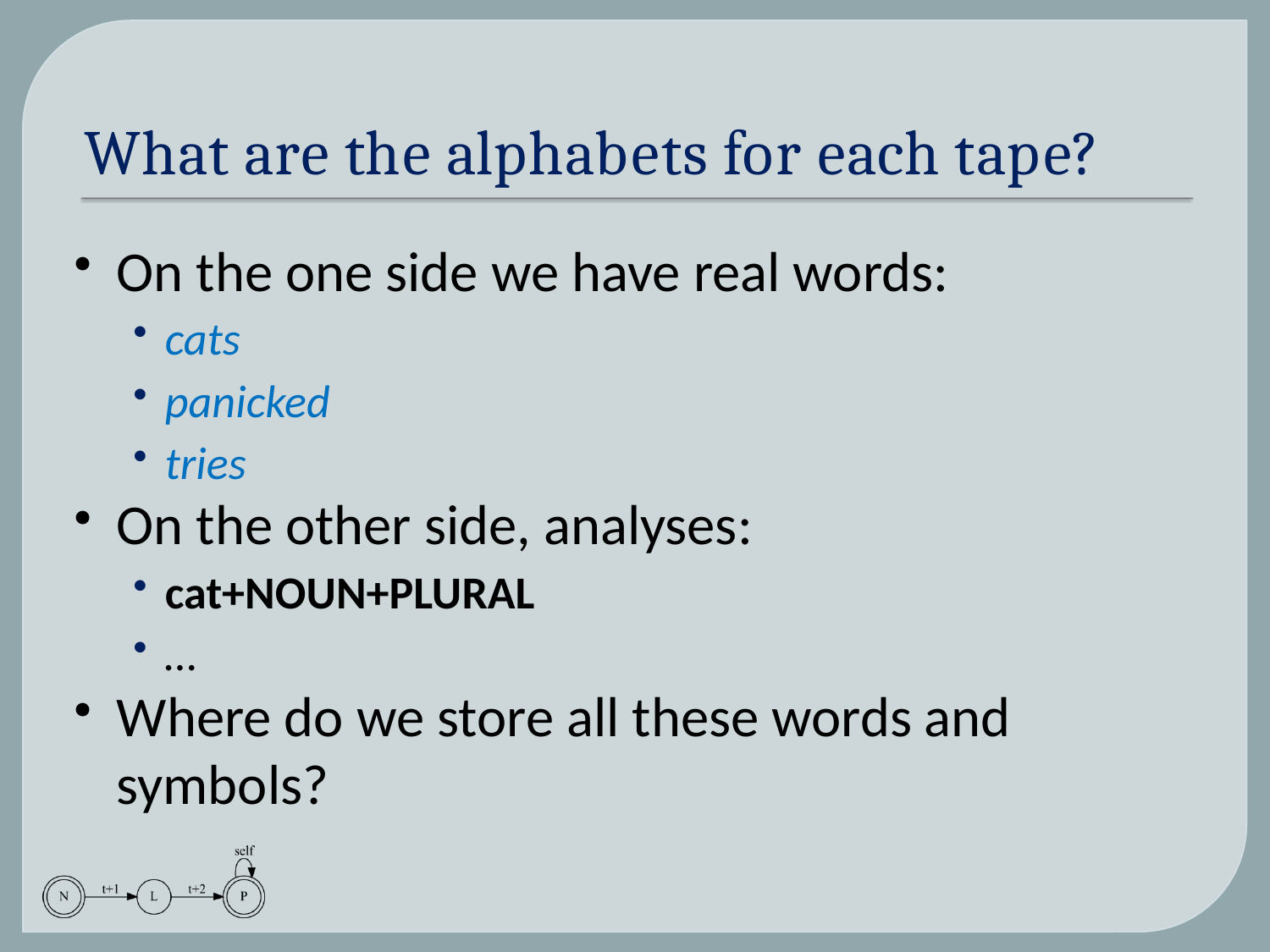

# What are the alphabets for each tape?
On the one side we have real words:
cats
panicked
tries
On the other side, analyses:
cat+NOUN+PLURAL
…
Where do we store all these words and symbols?